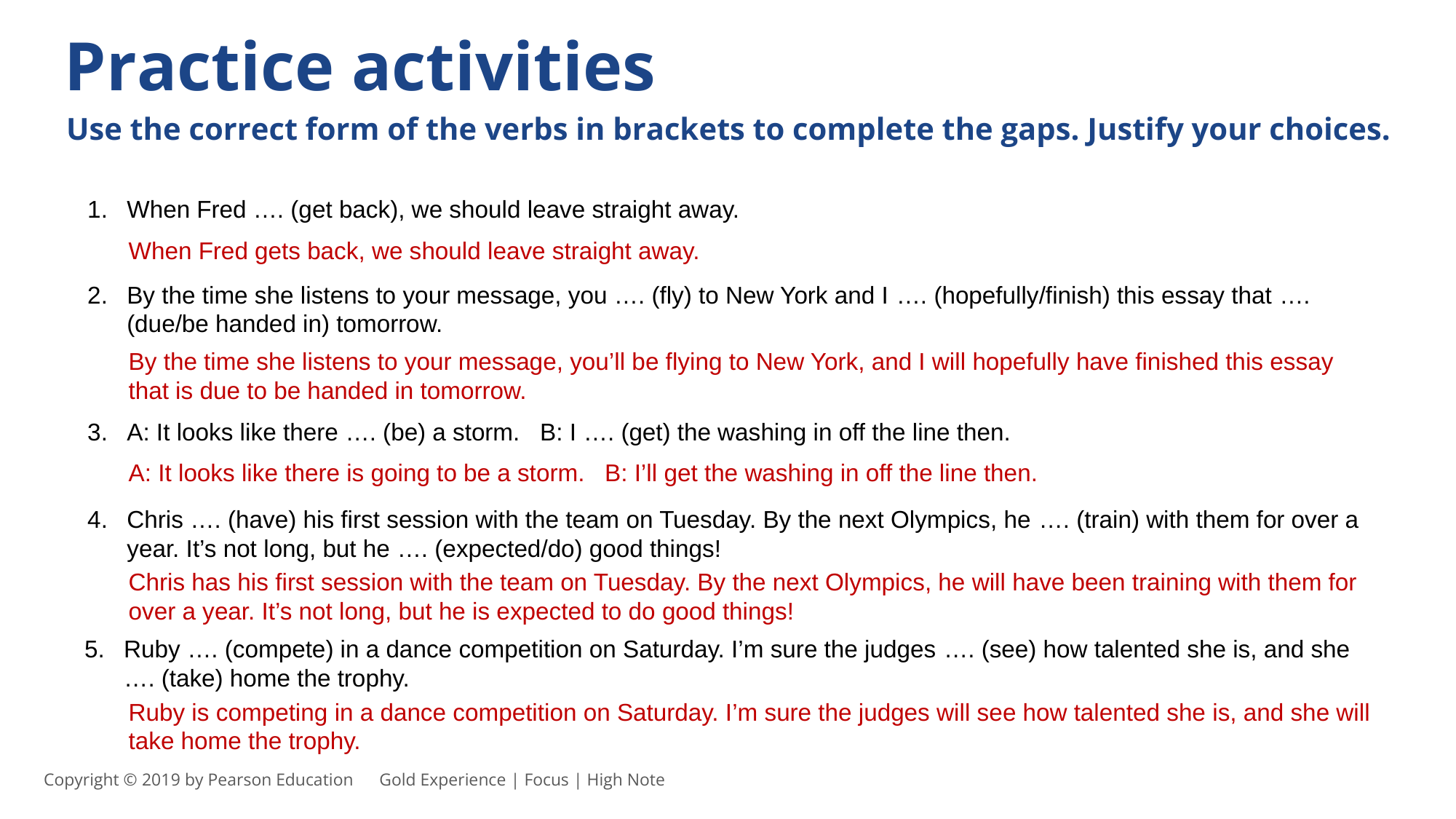

Practice activities
Use the correct form of the verbs in brackets to complete the gaps. Justify your choices.

When Fred …. (get back), we should leave straight away.
When Fred gets back, we should leave straight away.
By the time she listens to your message, you …. (fly) to New York and I …. (hopefully/finish) this essay that …. (due/be handed in) tomorrow.
By the time she listens to your message, you’ll be flying to New York, and I will hopefully have finished this essay that is due to be handed in tomorrow.
A: It looks like there …. (be) a storm.   B: I …. (get) the washing in off the line then.
A: It looks like there is going to be a storm.   B: I’ll get the washing in off the line then.
Chris …. (have) his first session with the team on Tuesday. By the next Olympics, he …. (train) with them for over a year. It’s not long, but he …. (expected/do) good things!

Chris has his first session with the team on Tuesday. By the next Olympics, he will have been training with them for over a year. It’s not long, but he is expected to do good things!

Ruby …. (compete) in a dance competition on Saturday. I’m sure the judges …. (see) how talented she is, and she …. (take) home the trophy.
Ruby is competing in a dance competition on Saturday. I’m sure the judges will see how talented she is, and she will take home the trophy.
Copyright © 2019 by Pearson Education      Gold Experience | Focus | High Note